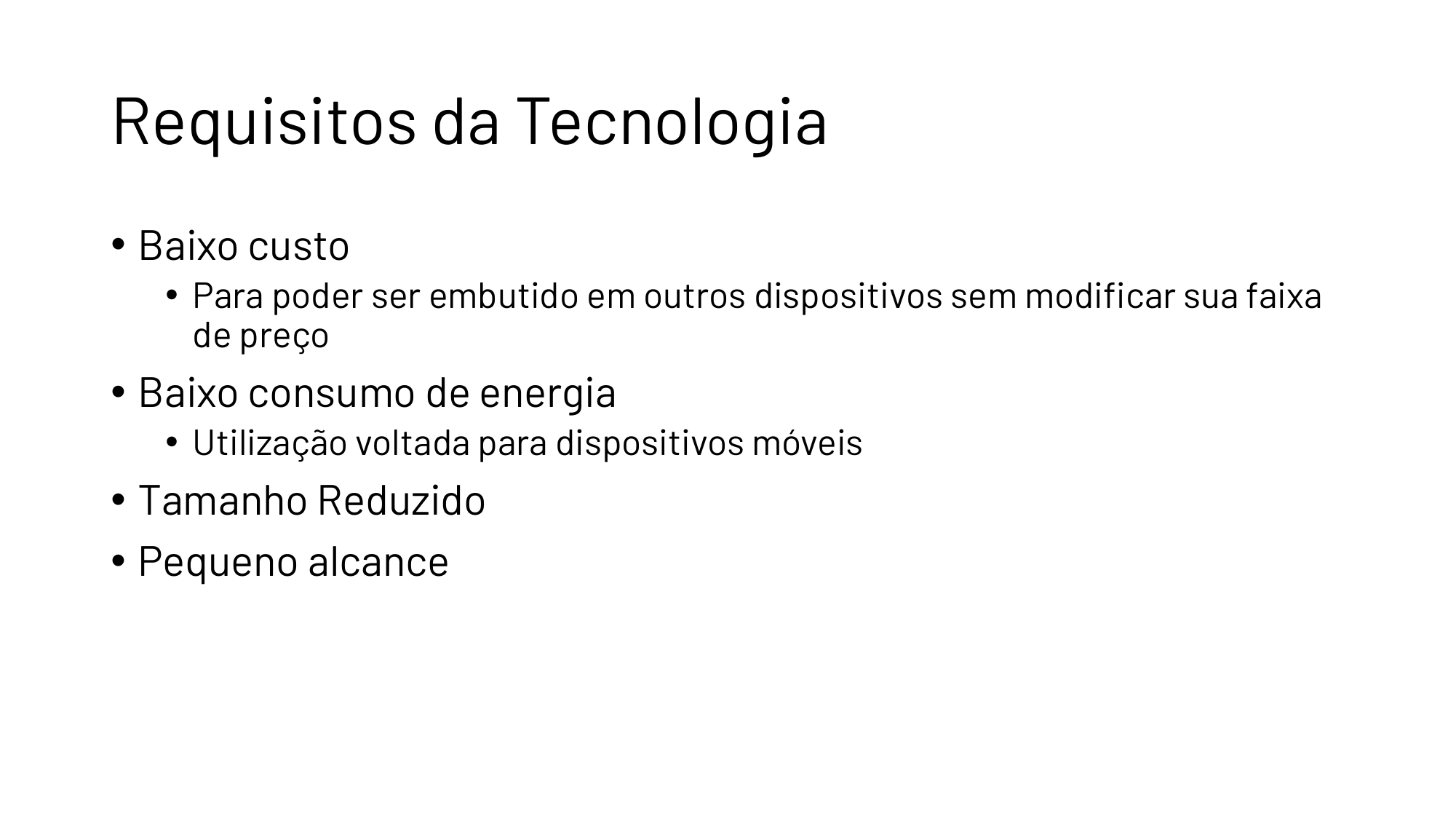

# Requisitos da Tecnologia
Baixo custo
Para poder ser embutido em outros dispositivos sem modificar sua faixa de preço
Baixo consumo de energia
Utilização voltada para dispositivos móveis
Tamanho Reduzido
Pequeno alcance